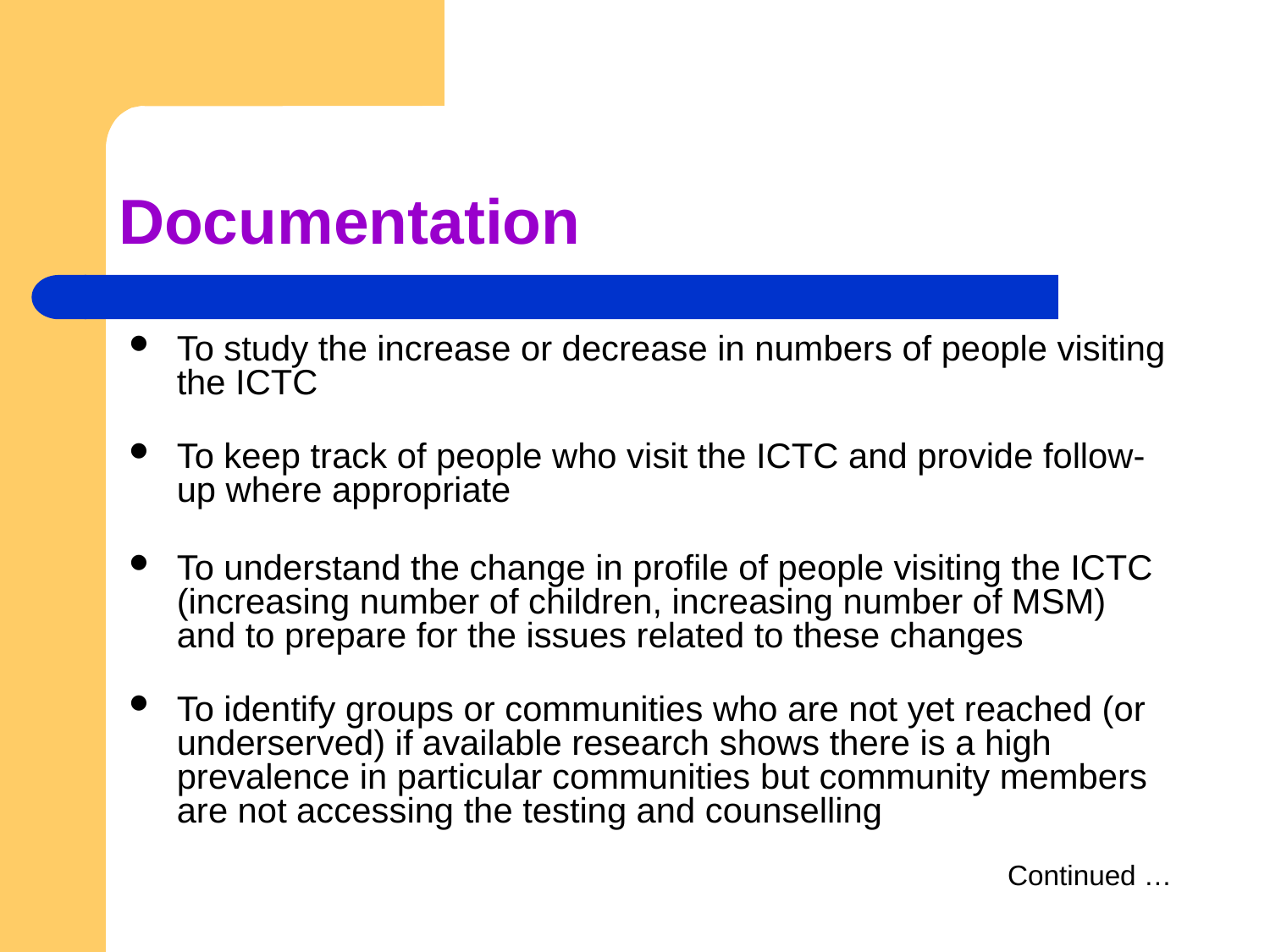

# Documentation
To study the increase or decrease in numbers of people visiting the ICTC

To keep track of people who visit the ICTC and provide follow-up where appropriate

To understand the change in profile of people visiting the ICTC (increasing number of children, increasing number of MSM) and to prepare for the issues related to these changes

To identify groups or communities who are not yet reached (or underserved) if available research shows there is a high prevalence in particular communities but community members are not accessing the testing and counselling

Continued …